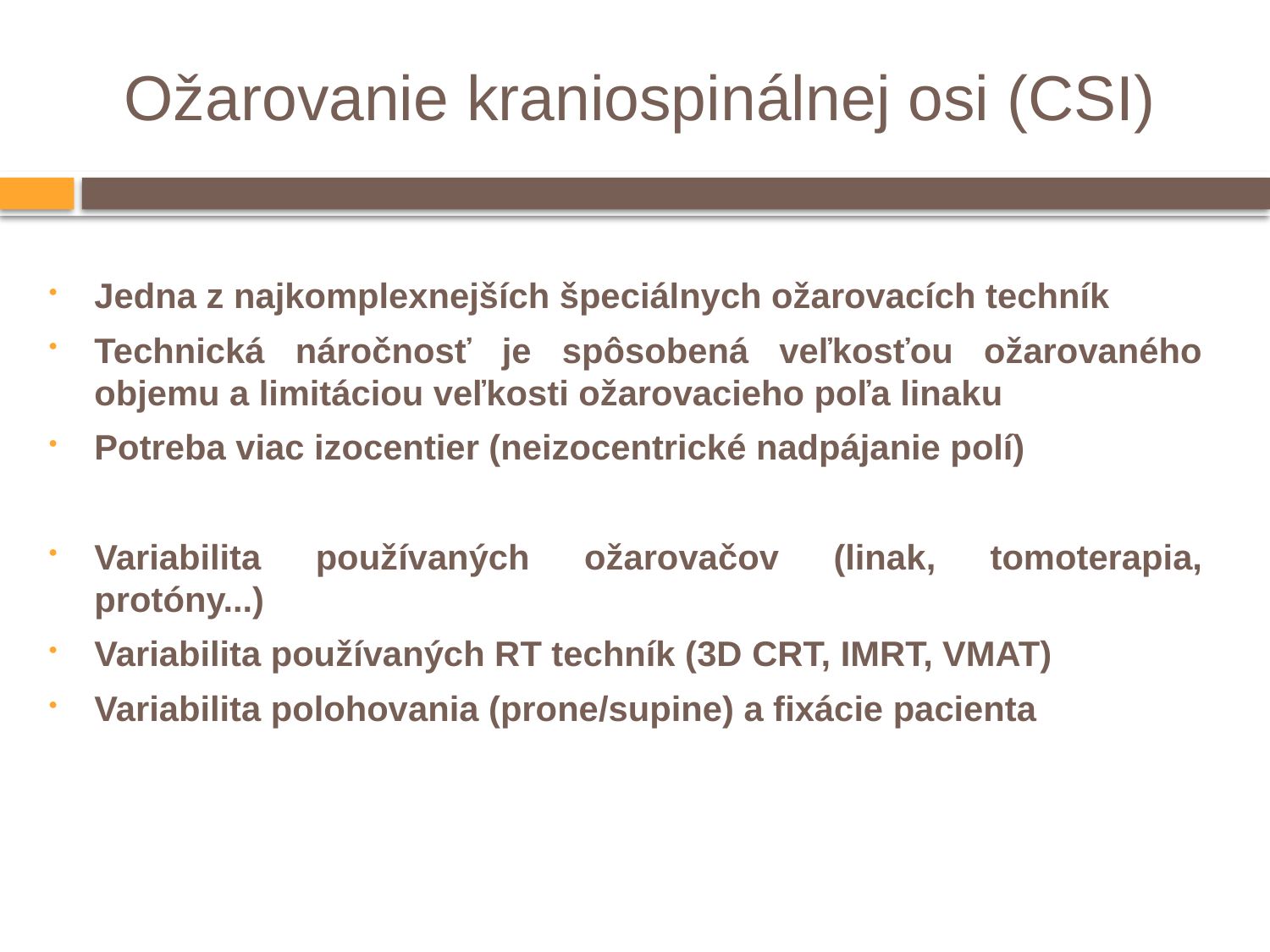

Ožarovanie kraniospinálnej osi (CSI)

Jedna z najkomplexnejších špeciálnych ožarovacích techník
Technická náročnosť je spôsobená veľkosťou ožarovaného objemu a limitáciou veľkosti ožarovacieho poľa linaku
Potreba viac izocentier (neizocentrické nadpájanie polí)

Variabilita používaných ožarovačov (linak, tomoterapia, protóny...)
Variabilita používaných RT techník (3D CRT, IMRT, VMAT)
Variabilita polohovania (prone/supine) a fixácie pacienta